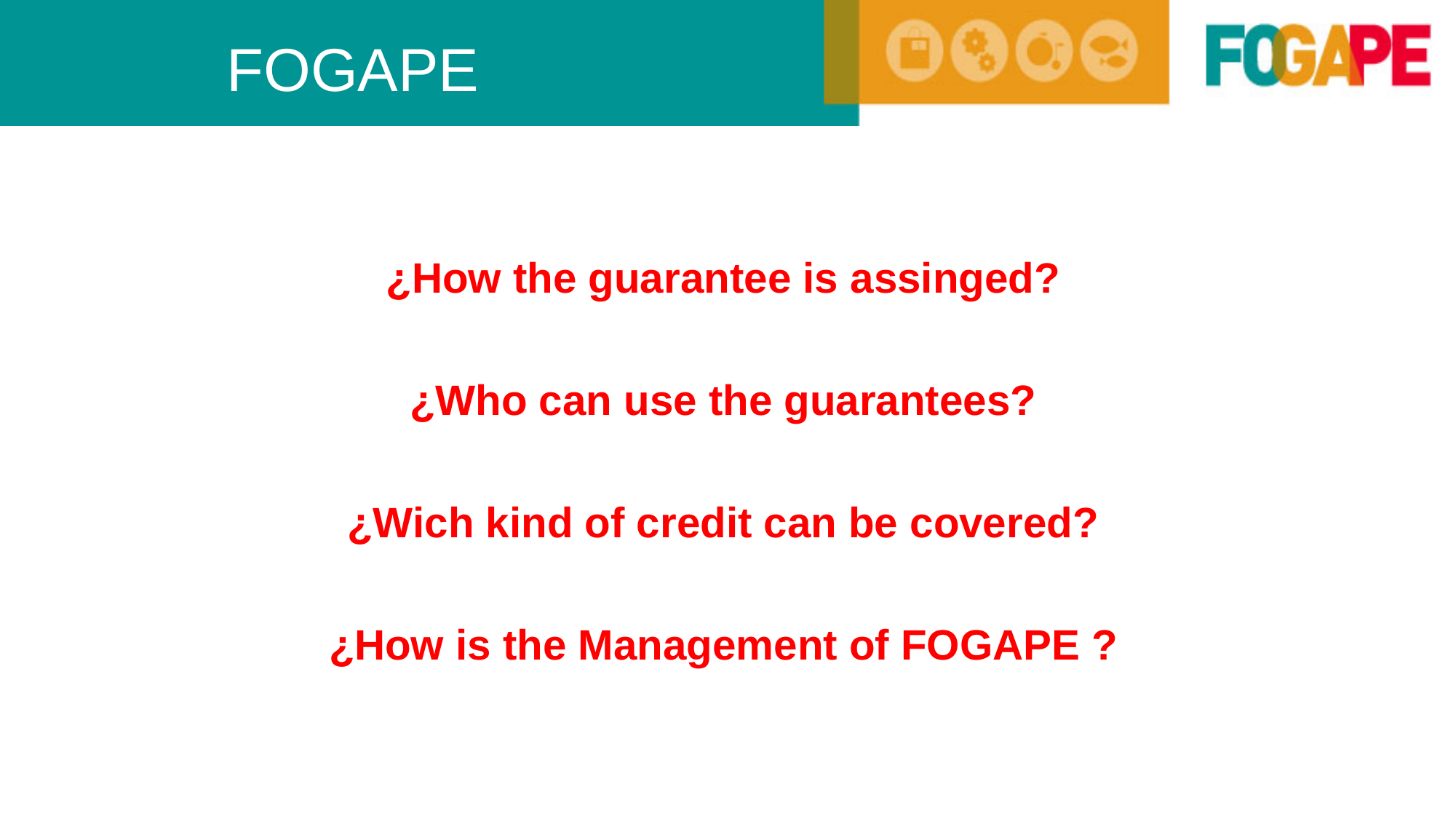

FOGAPE
¿How the guarantee is assinged?

¿Who can use the guarantees?

¿Wich kind of credit can be covered?

¿How is the Management of FOGAPE ?